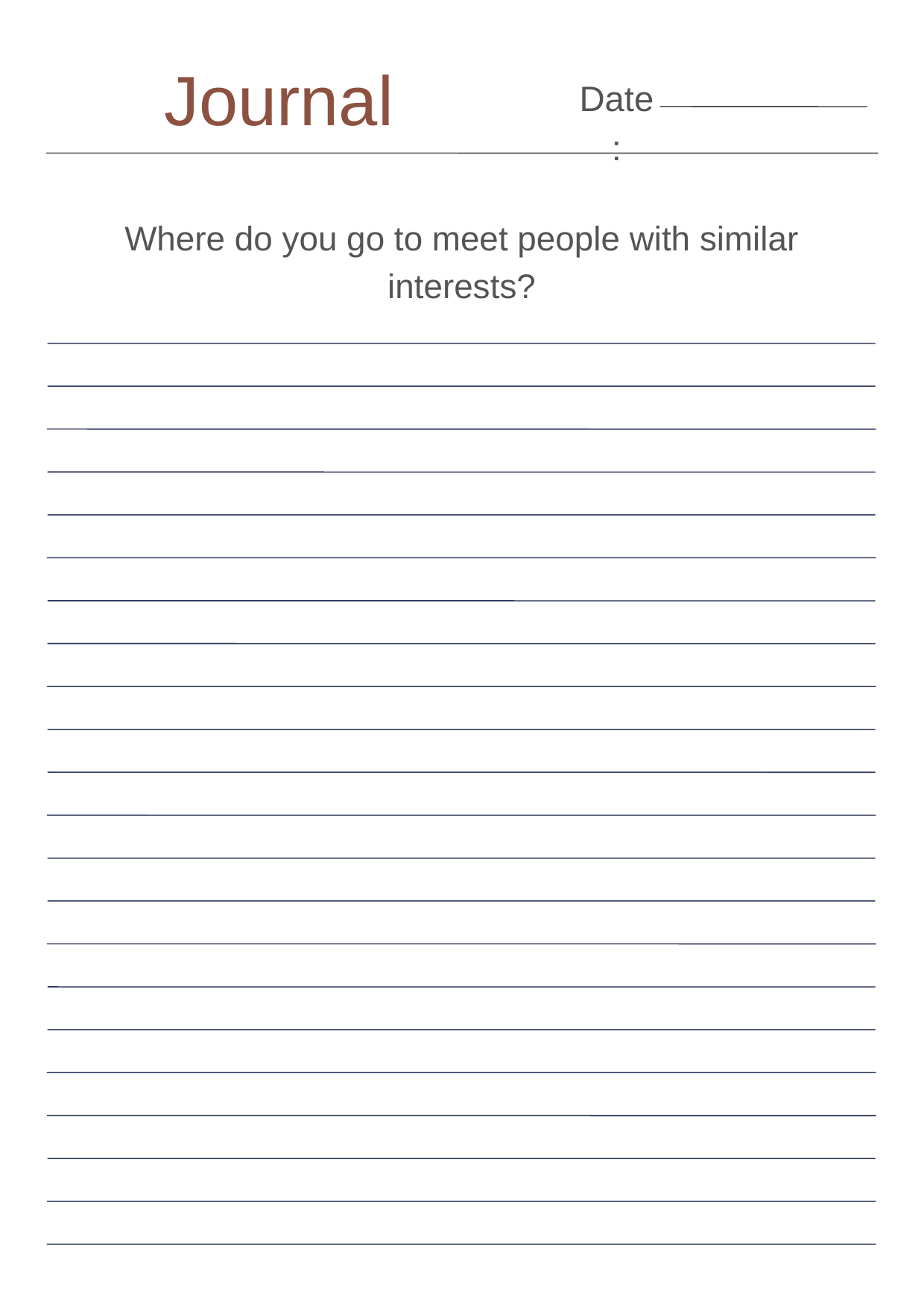

Journal
Date:

Where do you go to meet people with similar interests?